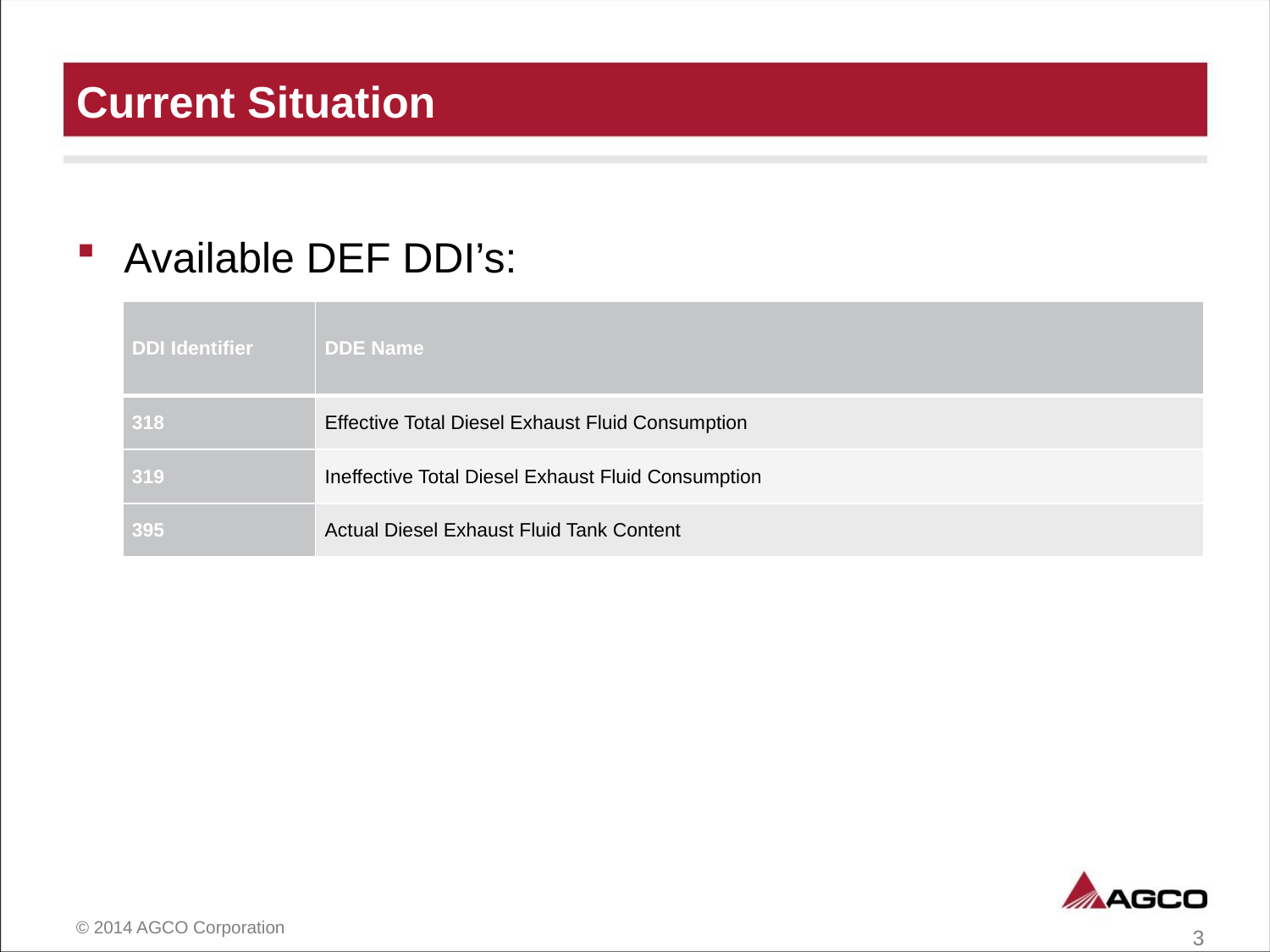

# Current Situation

Available DEF DDI’s:

| DDI Identifier | DDE Name |
| --- | --- |
| 318 | Effective Total Diesel Exhaust Fluid Consumption |
| 319 | Ineffective Total Diesel Exhaust Fluid Consumption |
| 395 | Actual Diesel Exhaust Fluid Tank Content |
3